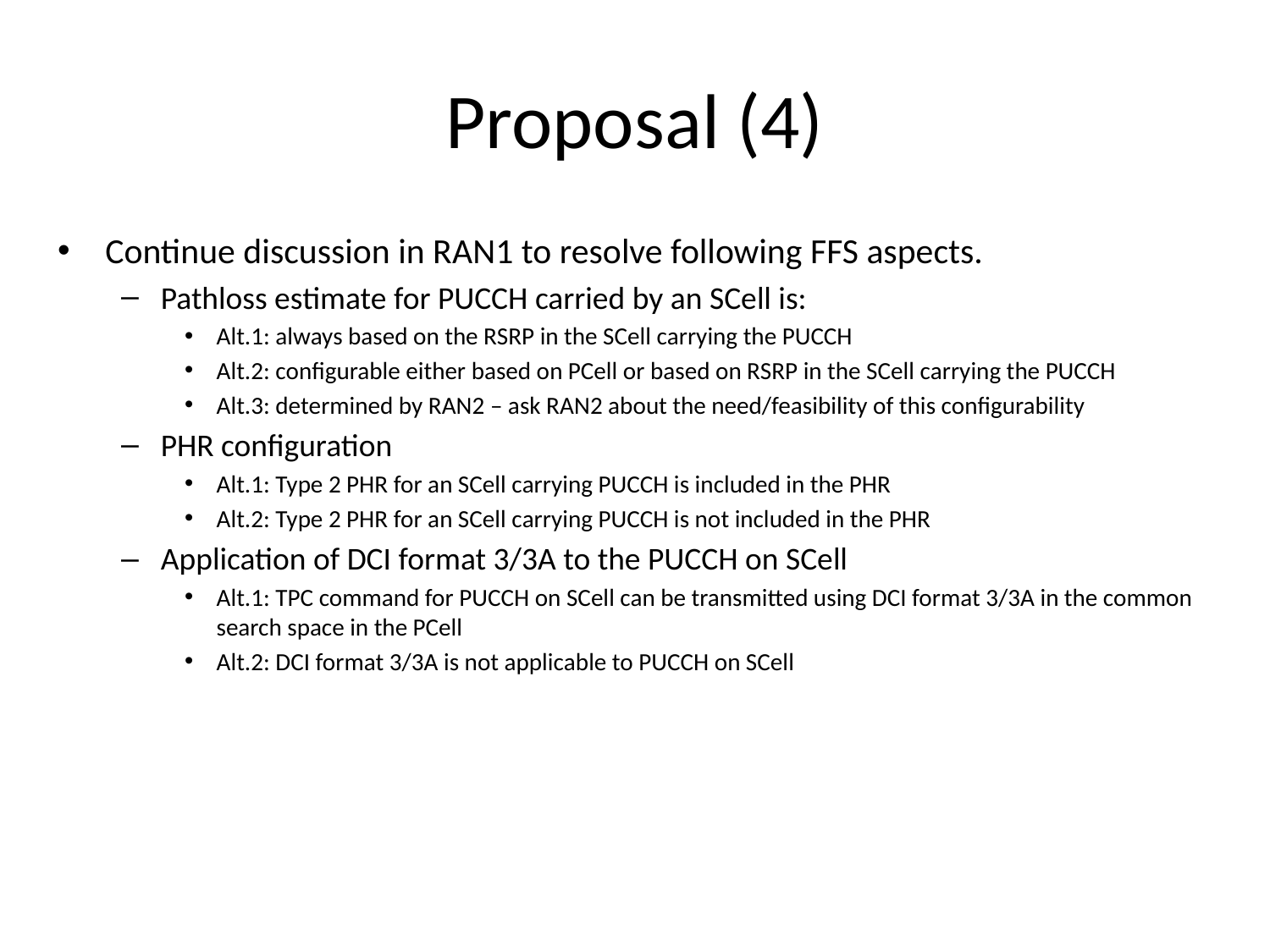

# Proposal (4)
Continue discussion in RAN1 to resolve following FFS aspects.
Pathloss estimate for PUCCH carried by an SCell is:
Alt.1: always based on the RSRP in the SCell carrying the PUCCH
Alt.2: configurable either based on PCell or based on RSRP in the SCell carrying the PUCCH
Alt.3: determined by RAN2 – ask RAN2 about the need/feasibility of this configurability
PHR configuration
Alt.1: Type 2 PHR for an SCell carrying PUCCH is included in the PHR
Alt.2: Type 2 PHR for an SCell carrying PUCCH is not included in the PHR
Application of DCI format 3/3A to the PUCCH on SCell
Alt.1: TPC command for PUCCH on SCell can be transmitted using DCI format 3/3A in the common search space in the PCell
Alt.2: DCI format 3/3A is not applicable to PUCCH on SCell